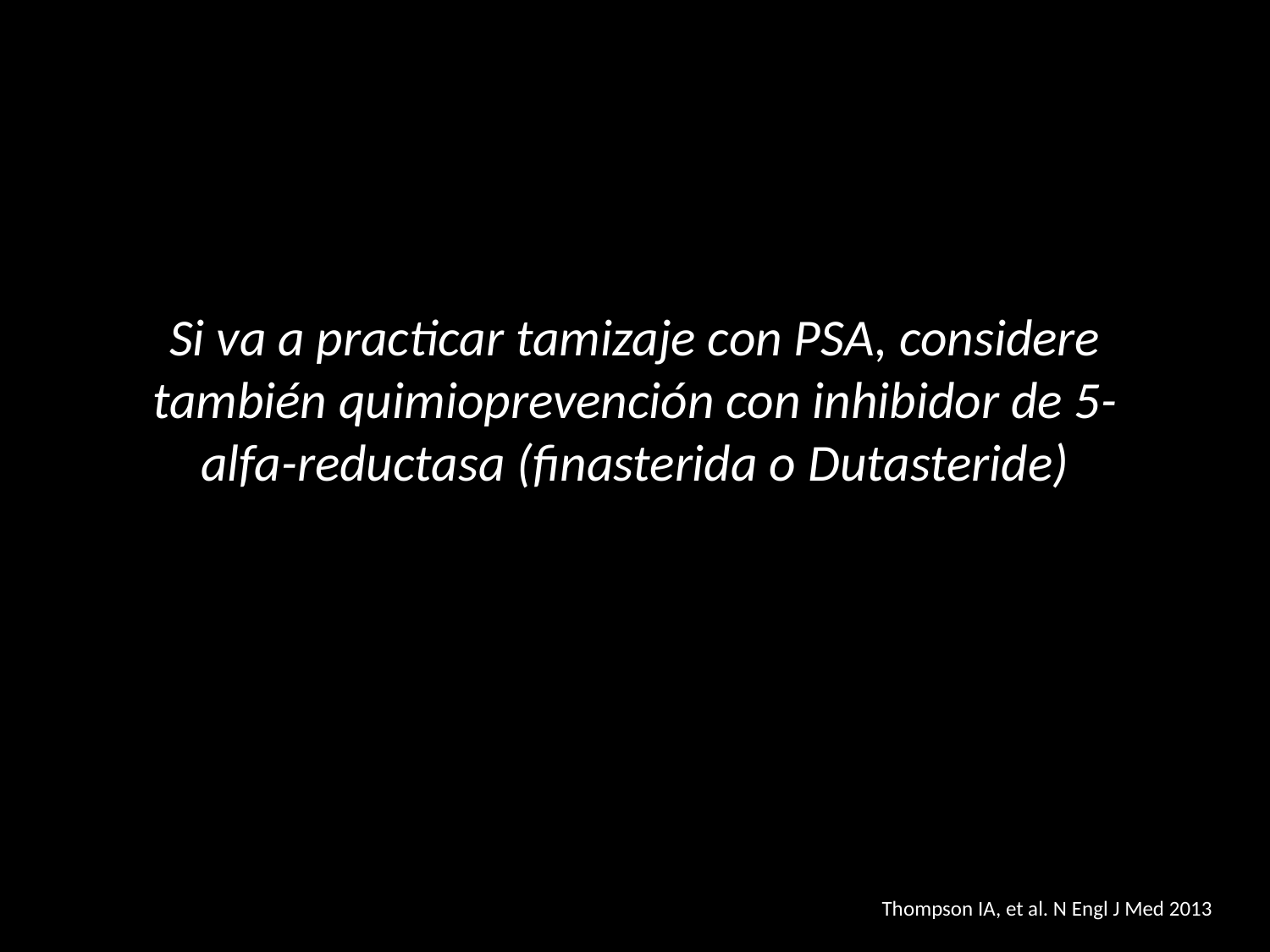

# Si va a practicar tamizaje con PSA, considere también quimioprevención con inhibidor de 5-alfa-reductasa (finasterida o Dutasteride)
Thompson IA, et al. N Engl J Med 2013